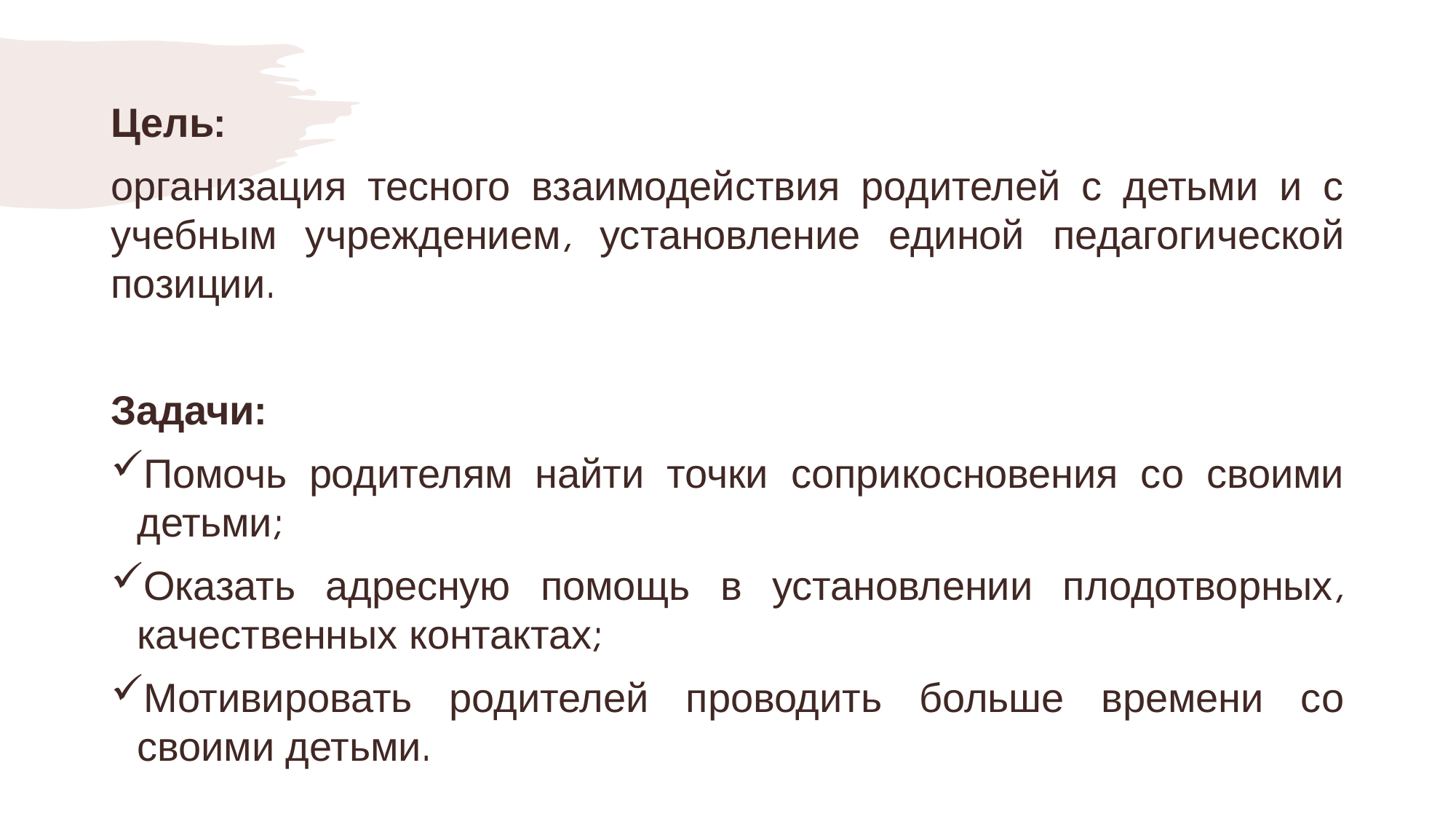

Цель:
организация тесного взаимодействия родителей с детьми и с учебным учреждением, установление единой педагогической позиции.

Задачи:
Помочь родителям найти точки соприкосновения со своими детьми;
Оказать адресную помощь в установлении плодотворных, качественных контактах;
Мотивировать родителей проводить больше времени со своими детьми.